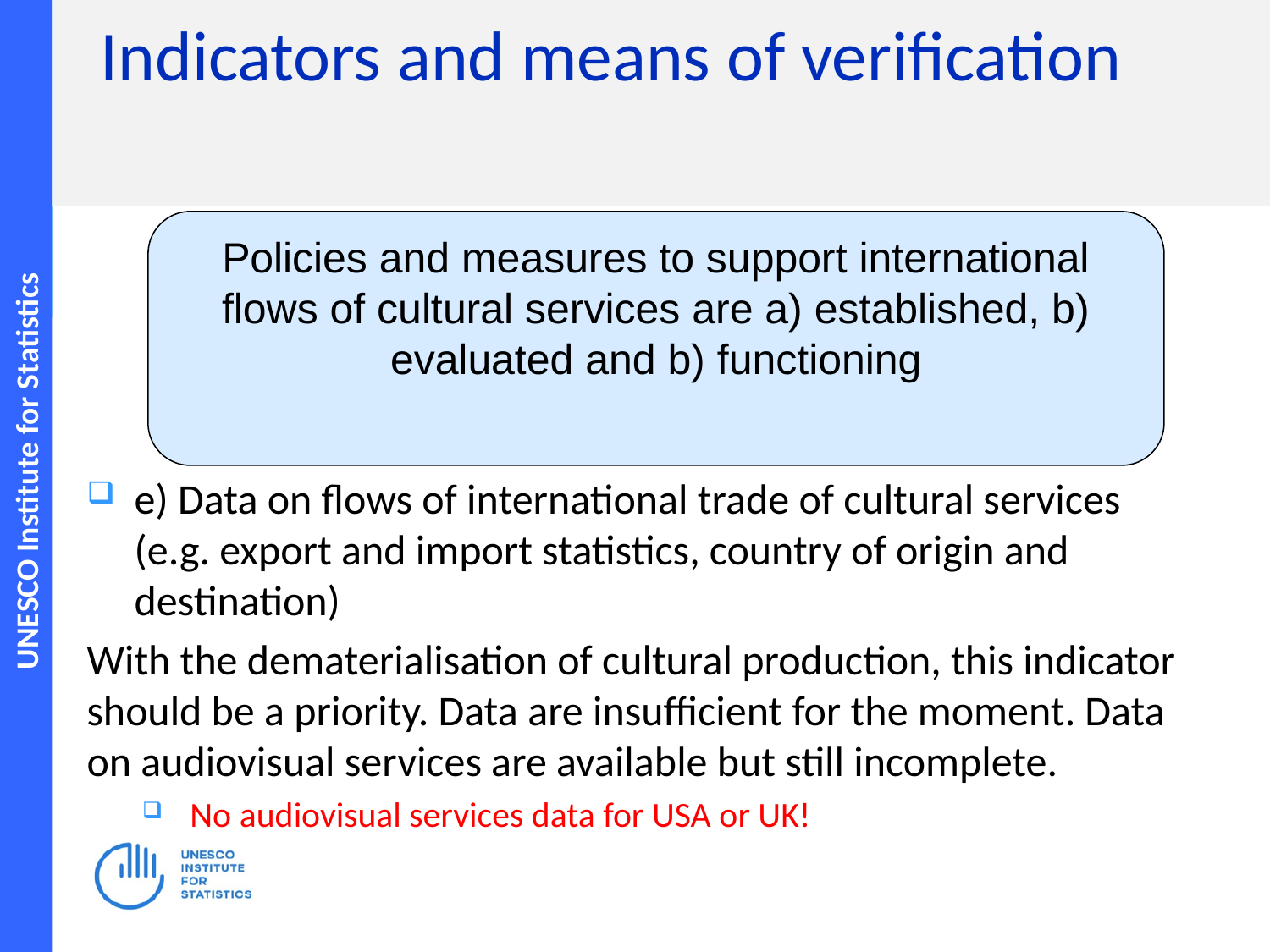

# Indicators and means of verification

e) Data on flows of international trade of cultural services (e.g. export and import statistics, country of origin and destination)
With the dematerialisation of cultural production, this indicator should be a priority. Data are insufficient for the moment. Data on audiovisual services are available but still incomplete.
No audiovisual services data for USA or UK!
Policies and measures to support international flows of cultural services are a) established, b) evaluated and b) functioning